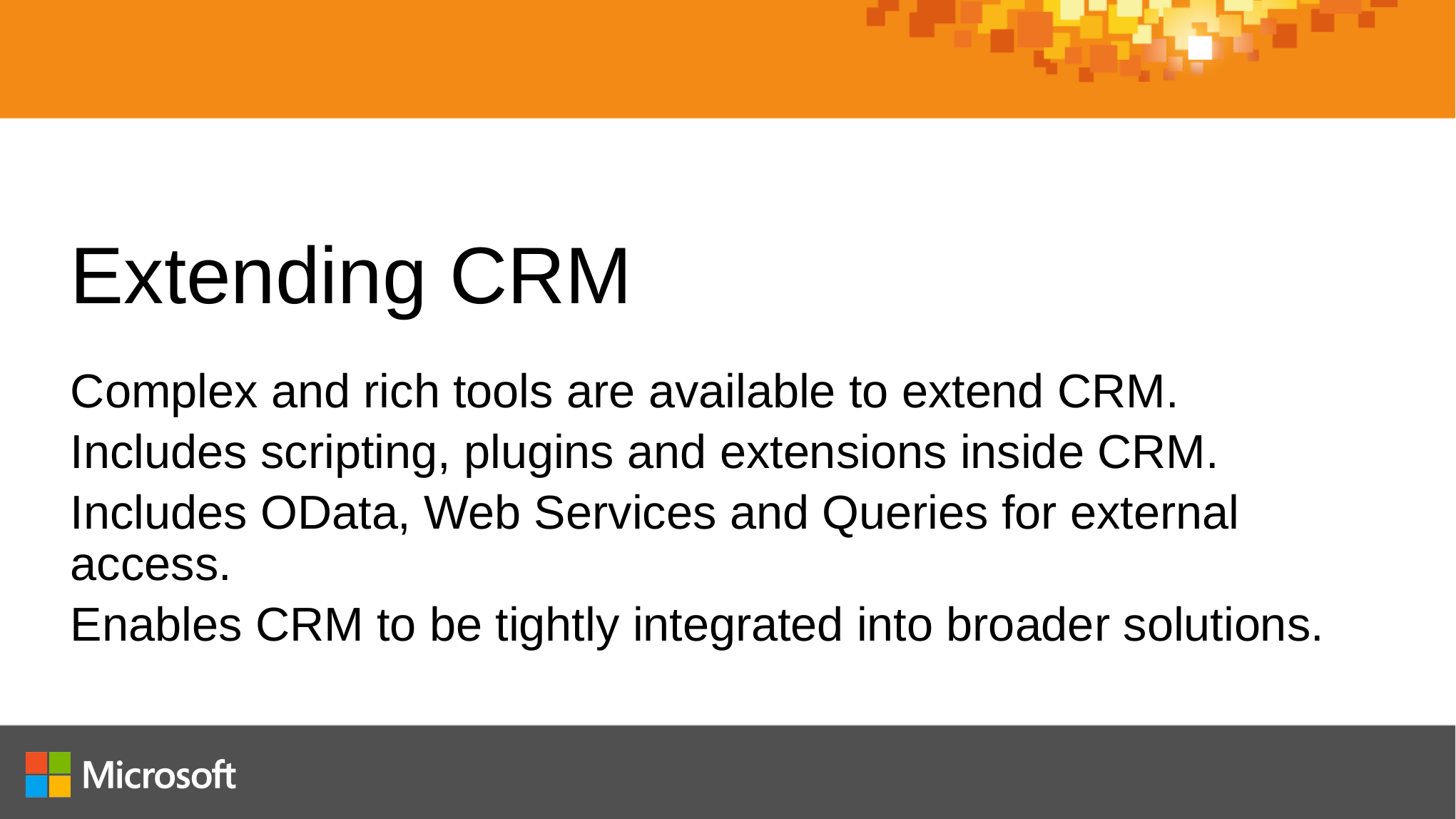

Extending CRM
Complex and rich tools are available to extend CRM.
Includes scripting, plugins and extensions inside CRM.
Includes OData, Web Services and Queries for external access.
Enables CRM to be tightly integrated into broader solutions.